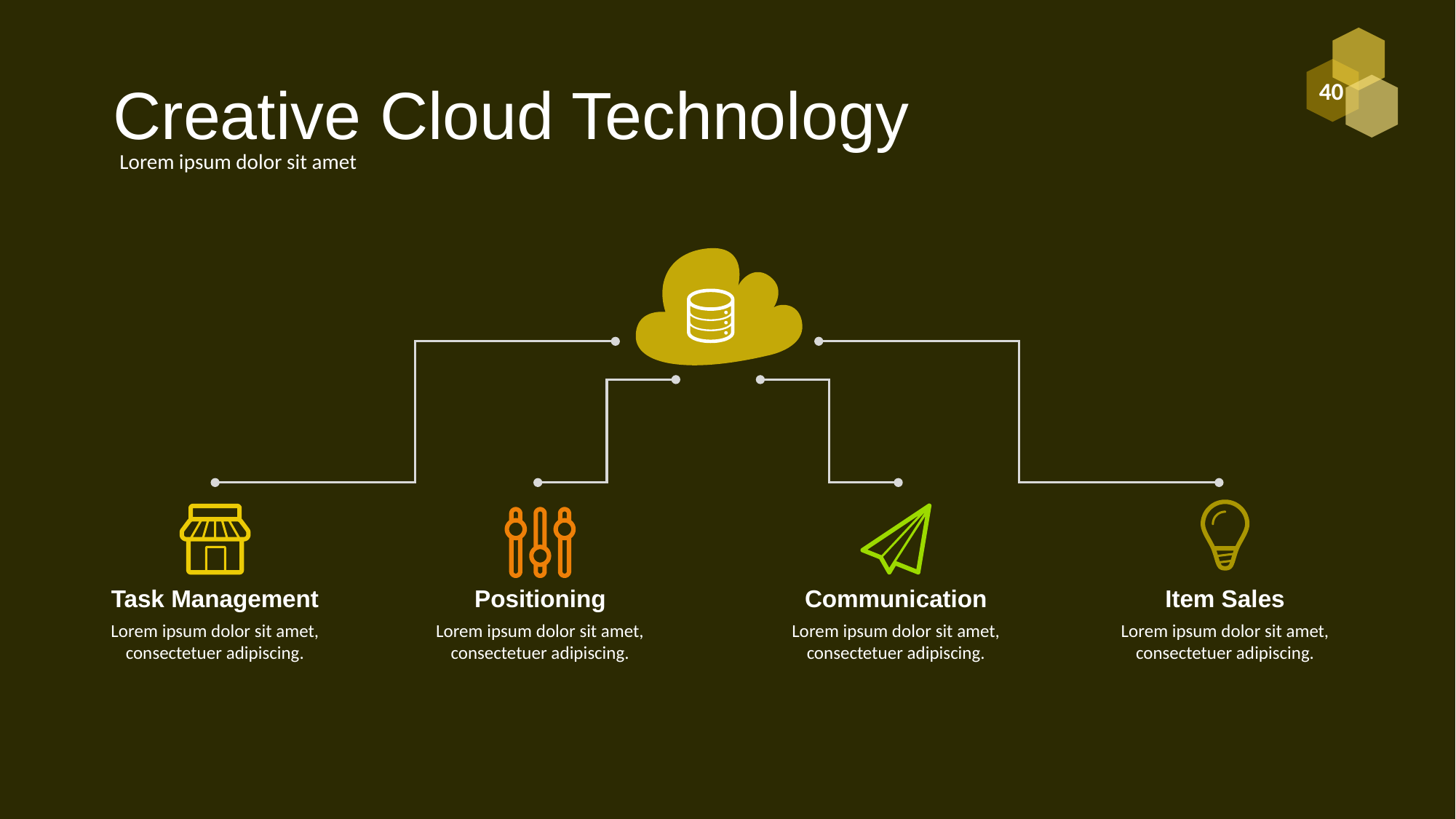

# Creative Cloud Technology
Lorem ipsum dolor sit amet

Task Management
Positioning
Communication
Item Sales
Lorem ipsum dolor sit amet, consectetuer adipiscing.
Lorem ipsum dolor sit amet, consectetuer adipiscing.
Lorem ipsum dolor sit amet, consectetuer adipiscing.
Lorem ipsum dolor sit amet, consectetuer adipiscing.